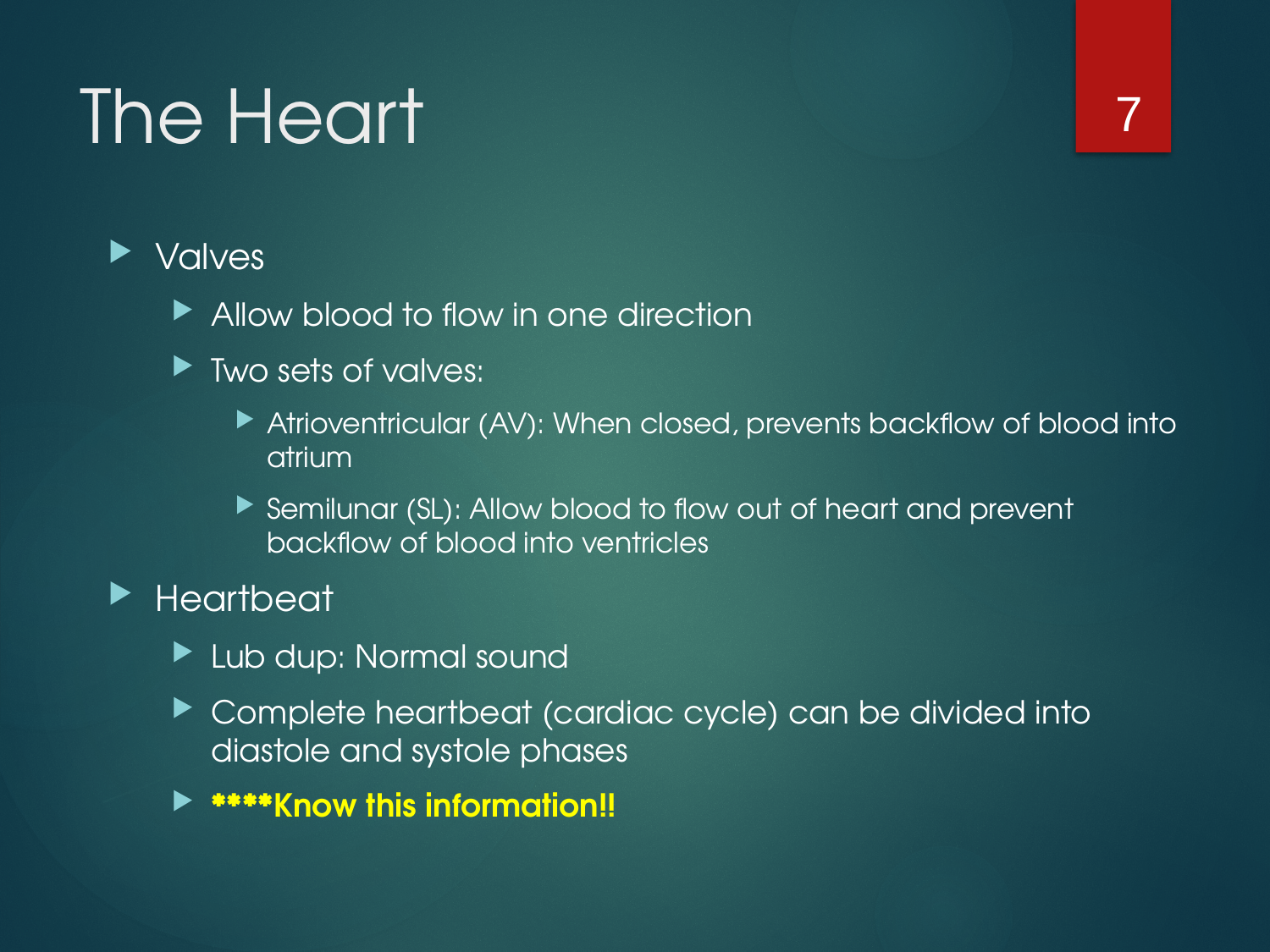

7
# The Heart
Valves
Allow blood to flow in one direction
Two sets of valves:
Atrioventricular (AV): When closed, prevents backflow of blood into atrium
Semilunar (SL): Allow blood to flow out of heart and prevent backflow of blood into ventricles
Heartbeat
Lub dup: Normal sound
Complete heartbeat (cardiac cycle) can be divided into diastole and systole phases
****Know this information!!